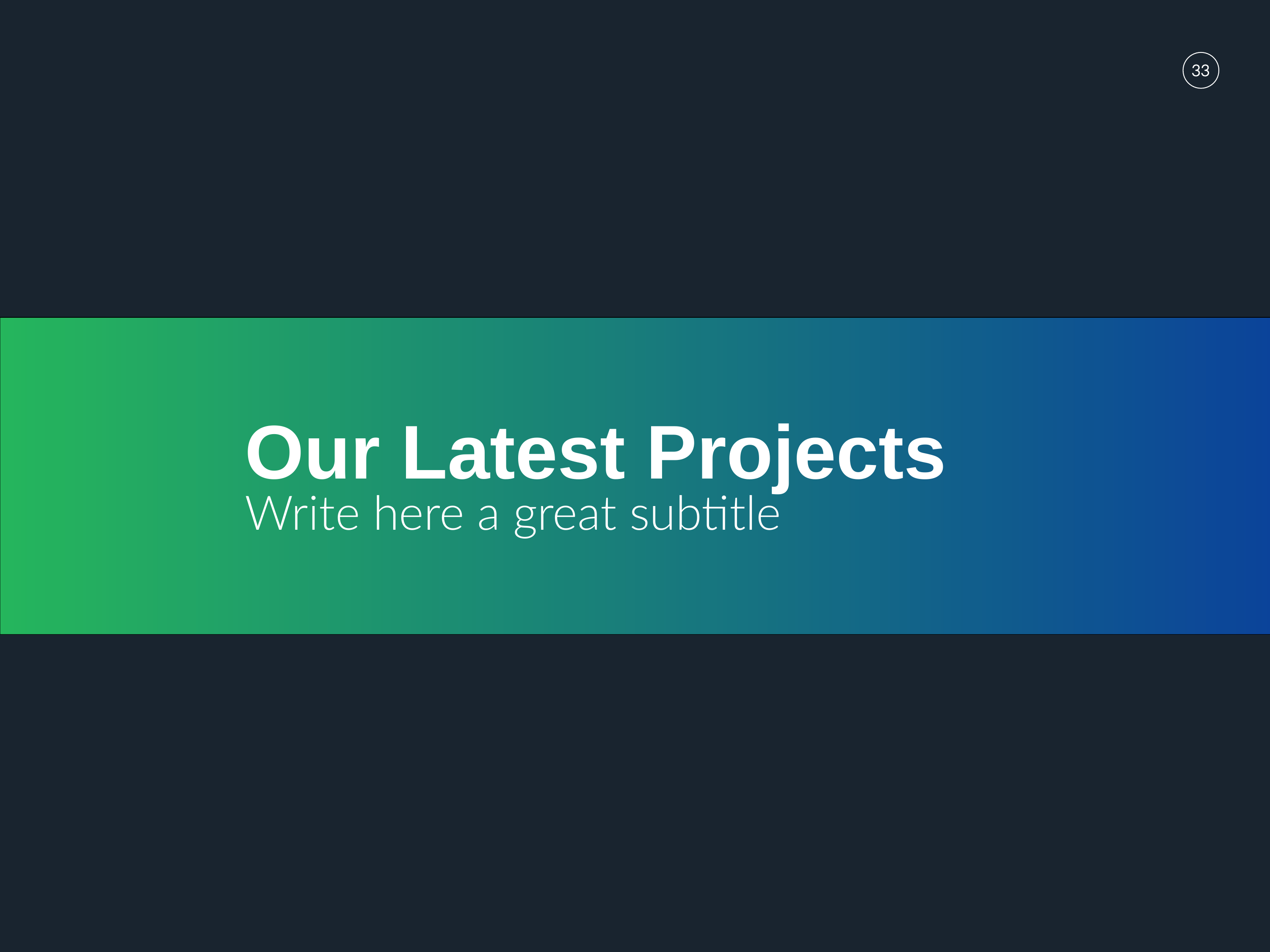

Our Latest Projects
Write here a great subtitle